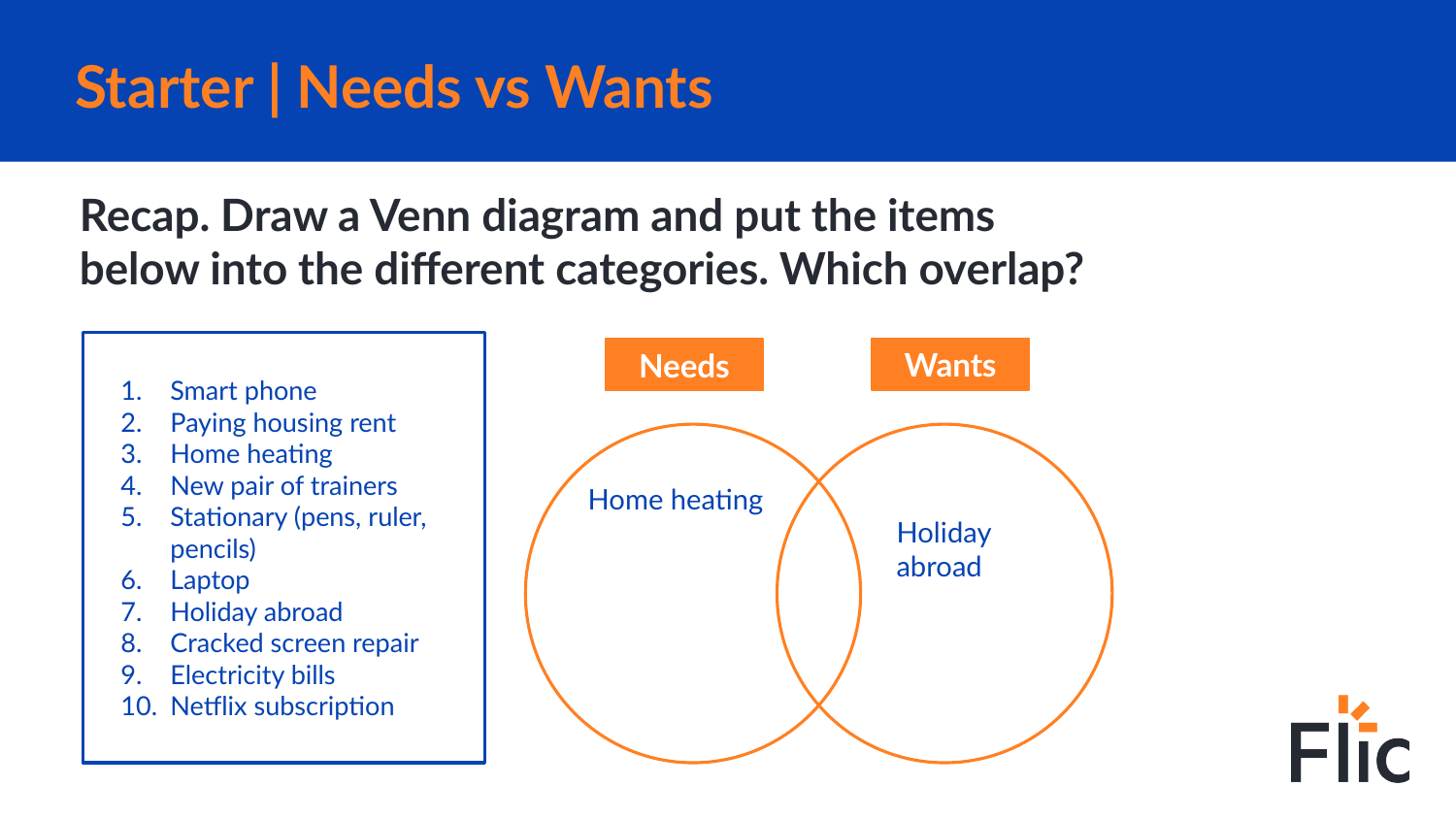

# Starter | Needs vs Wants

Recap. Draw a Venn diagram and put the items below into the different categories. Which overlap?

Smart phone
Paying housing rent
Home heating
New pair of trainers
Stationary (pens, ruler, pencils)
Laptop
Holiday abroad
Cracked screen repair
Electricity bills
Netflix subscription
Wants
Needs

Home heating
Holiday abroad